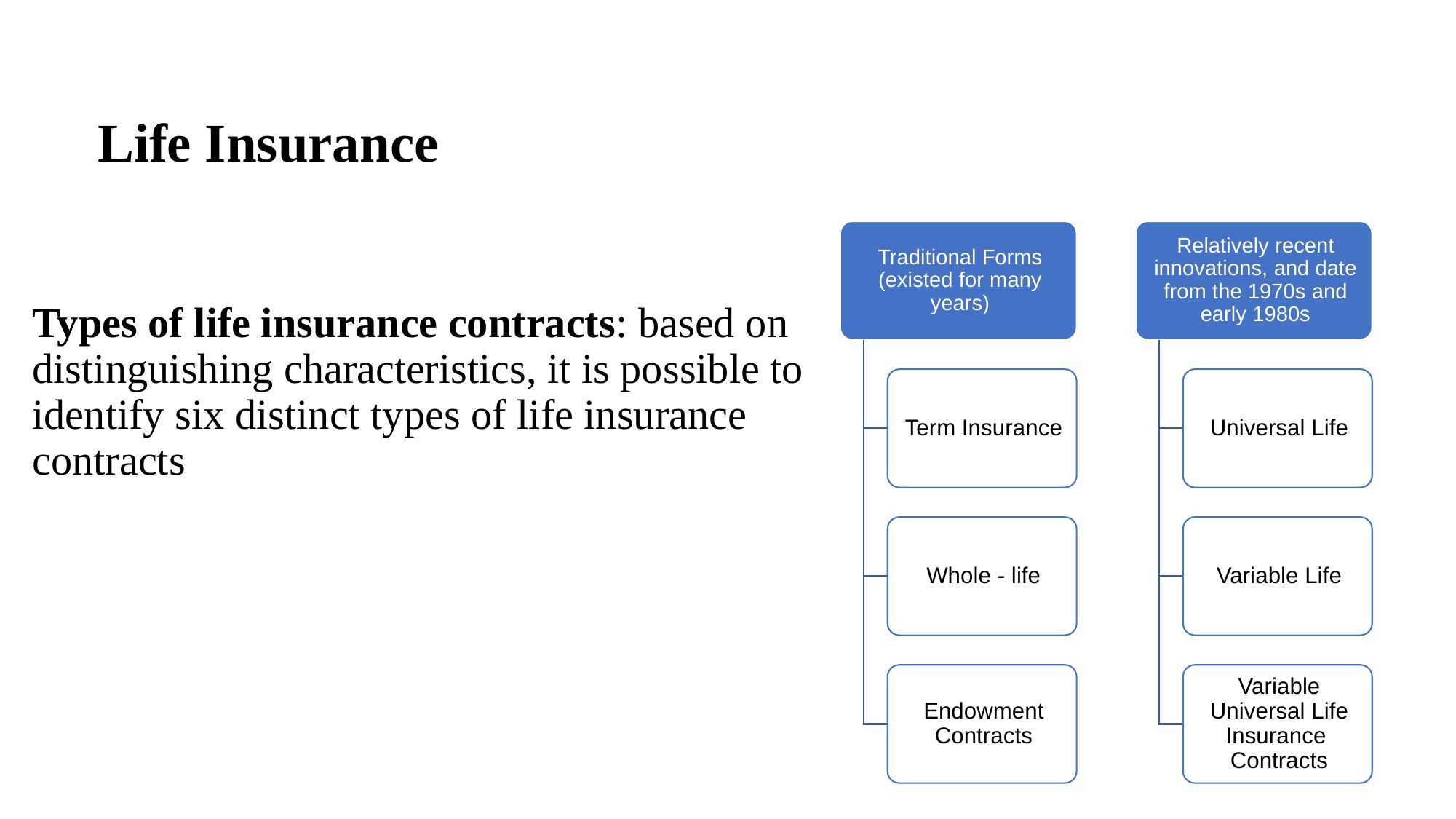

# Life Insurance
Traditional Forms (existed for many years)
Term Insurance
Whole - life
Endowment Contracts
Relatively recent innovations, and date from the 1970s and early 1980s
Universal Life
Variable Life
Variable Universal Life Insurance  Contracts
Types of life insurance contracts: based on distinguishing characteristics, it is possible to identify six distinct types of life insurance contracts